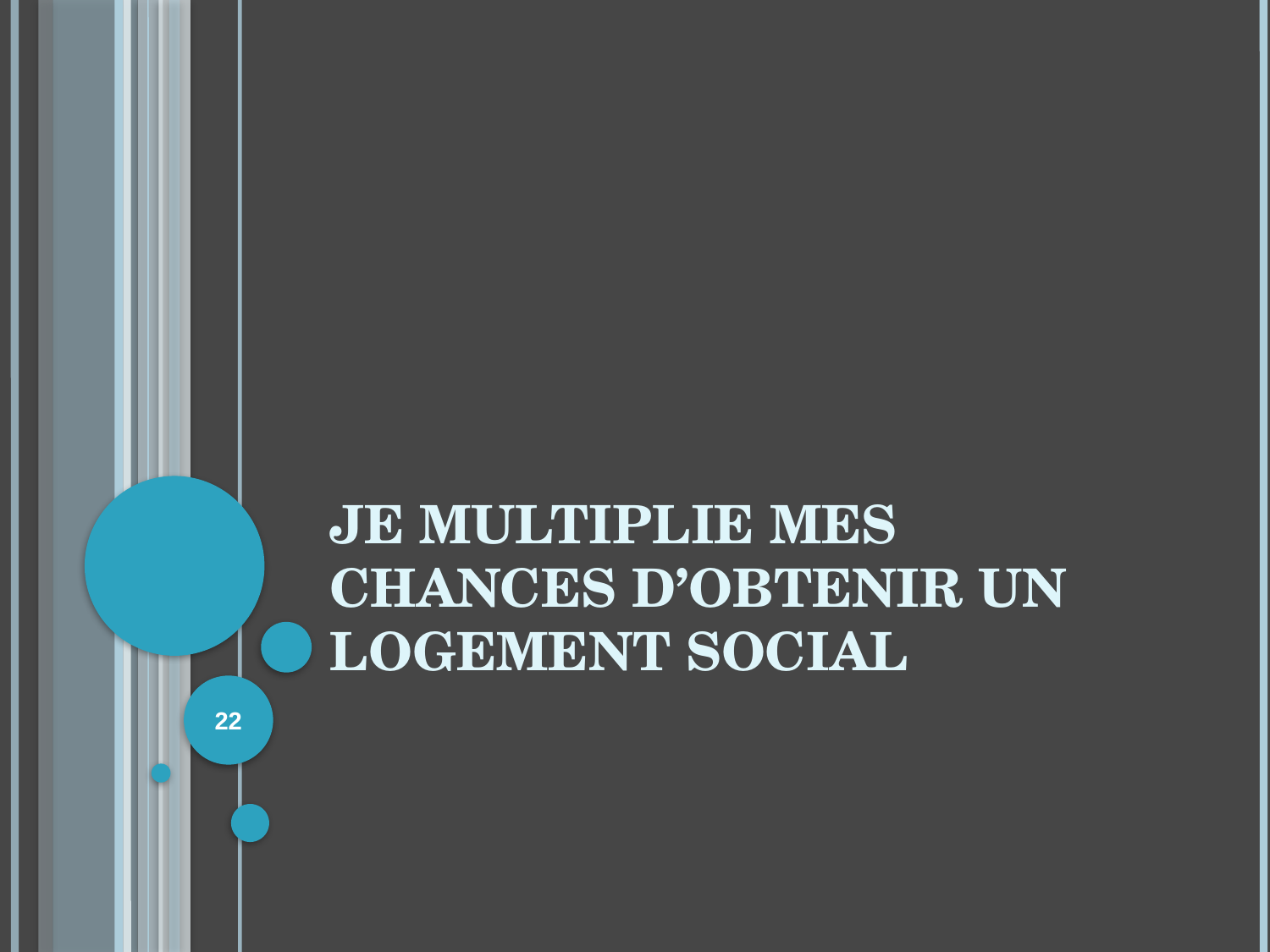

# Je multiplie mes chances d’obtenir un logement social
22